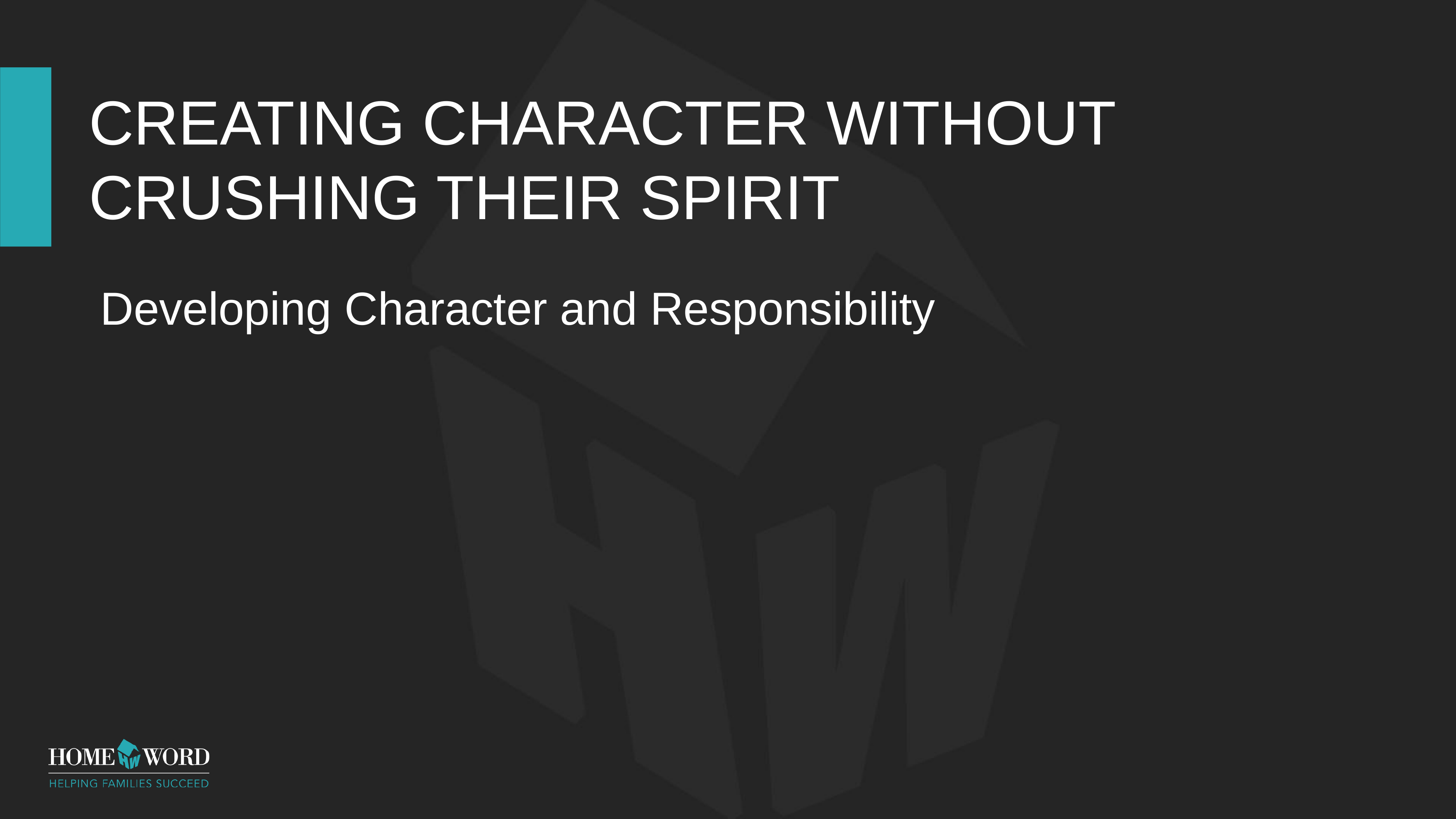

# Creating Character without Crushing Their Spirit
Developing Character and Responsibility